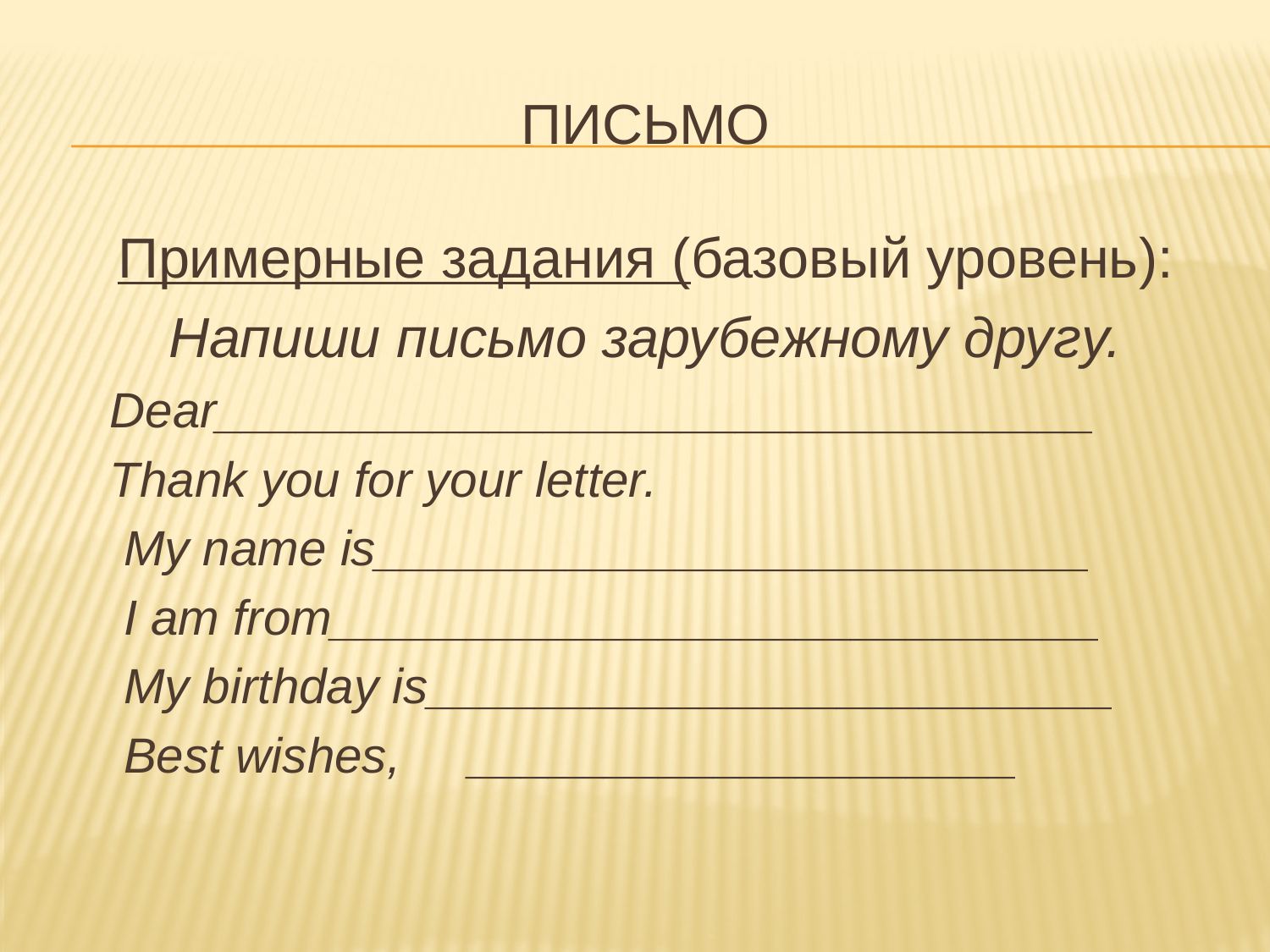

# письмо
Примерные задания (базовый уровень):
Напиши письмо зарубежному другу.
    Dear________________________________
    Thank you for your letter.
     My name is__________________________
     I am from____________________________
     My birthday is_________________________
     Best wishes,     ____________________